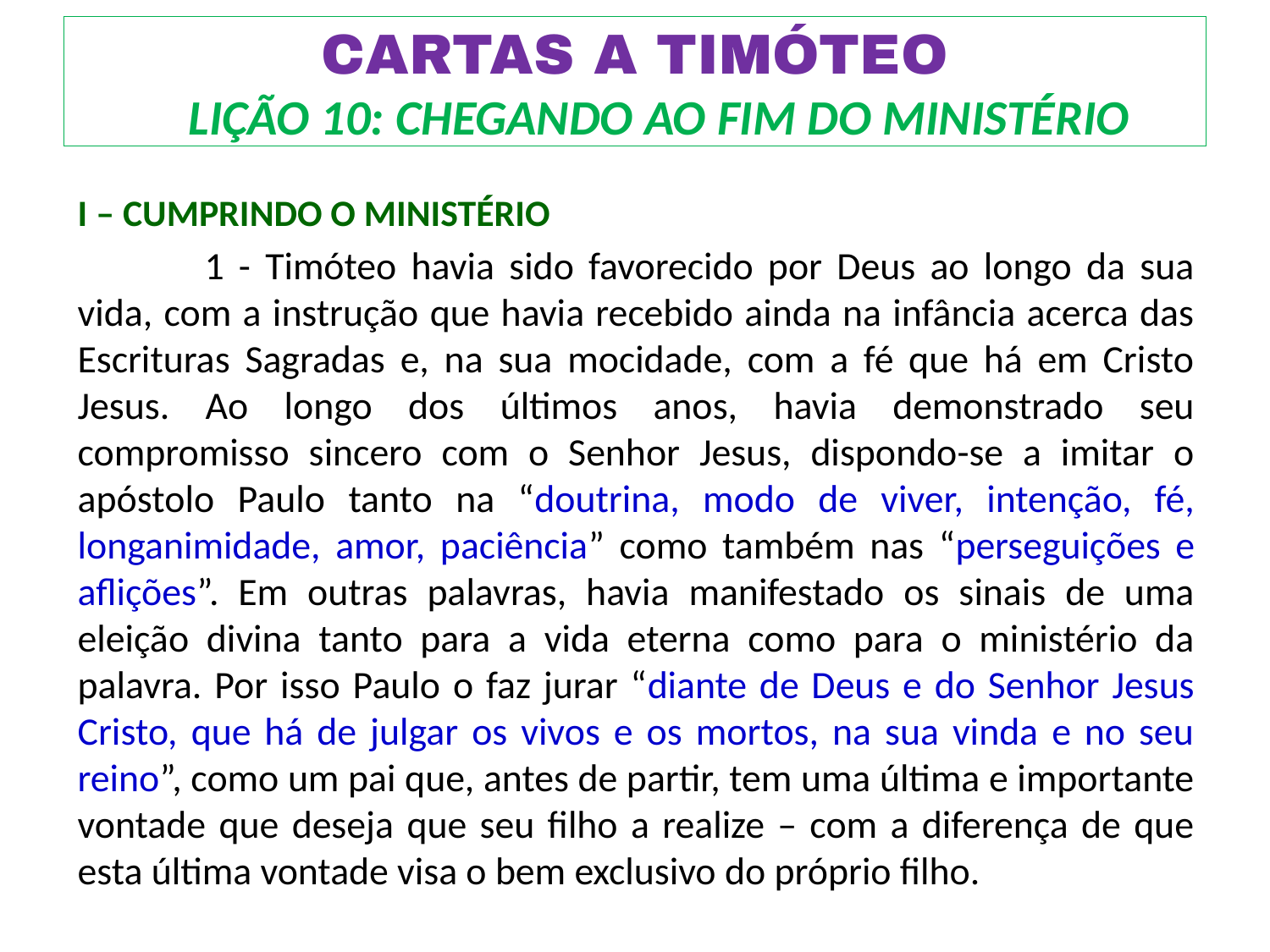

# CARTAS A TIMÓTEO LIÇÃO 10: CHEGANDO AO FIM DO MINISTÉRIO
I – CUMPRINDO O MINISTÉRIO
	1 - Timóteo havia sido favorecido por Deus ao longo da sua vida, com a instrução que havia recebido ainda na infância acerca das Escrituras Sagradas e, na sua mocidade, com a fé que há em Cristo Jesus. Ao longo dos últimos anos, havia demonstrado seu compromisso sincero com o Senhor Jesus, dispondo-se a imitar o apóstolo Paulo tanto na “doutrina, modo de viver, intenção, fé, longanimidade, amor, paciência” como também nas “perseguições e aflições”. Em outras palavras, havia manifestado os sinais de uma eleição divina tanto para a vida eterna como para o ministério da palavra. Por isso Paulo o faz jurar “diante de Deus e do Senhor Jesus Cristo, que há de julgar os vivos e os mortos, na sua vinda e no seu reino”, como um pai que, antes de partir, tem uma última e importante vontade que deseja que seu filho a realize – com a diferença de que esta última vontade visa o bem exclusivo do próprio filho.